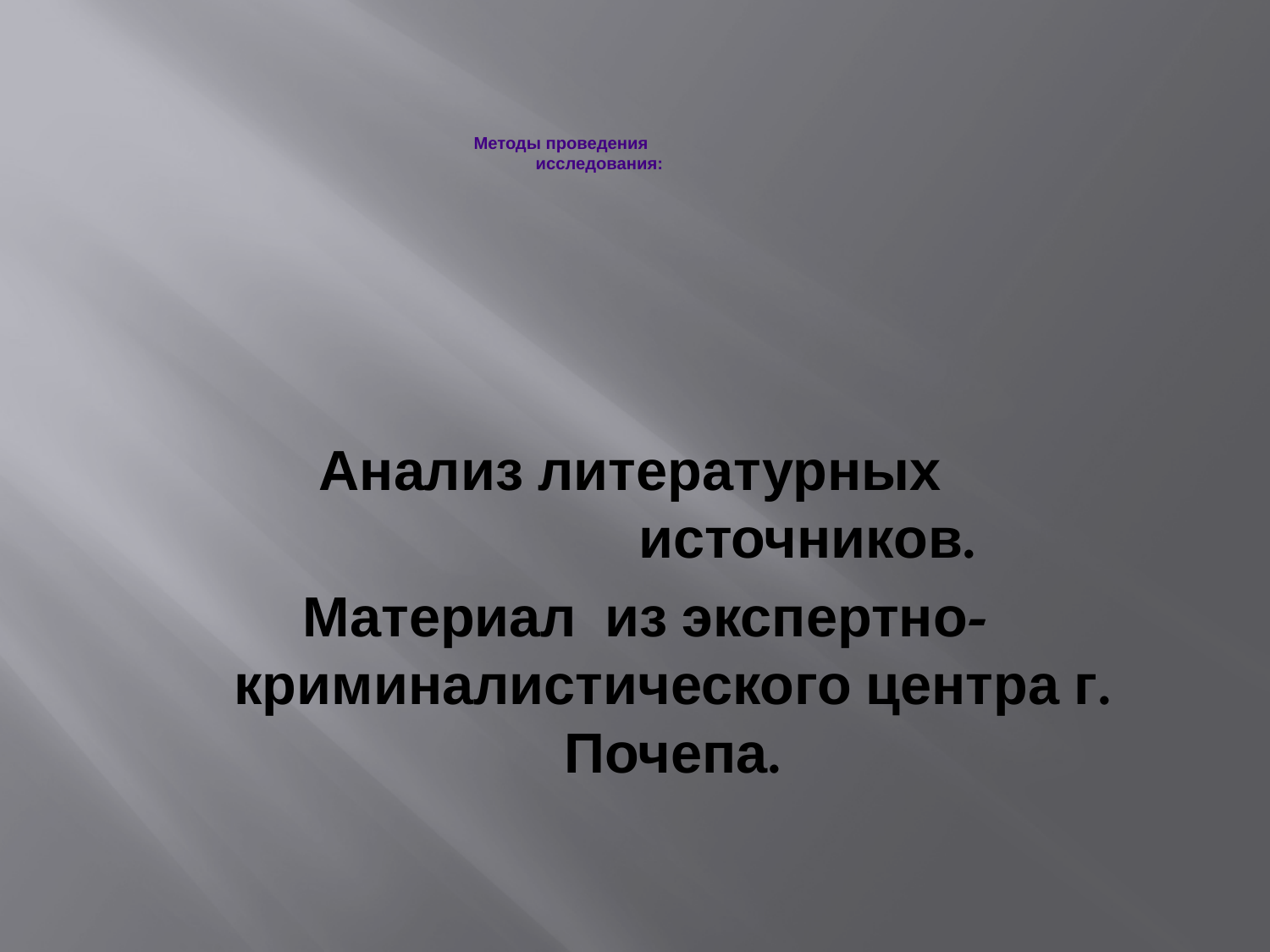

# Методы проведения исследования:

Анализ литературных
                   источников.
Материал  из экспертно-криминалистического центра г. Почепа.